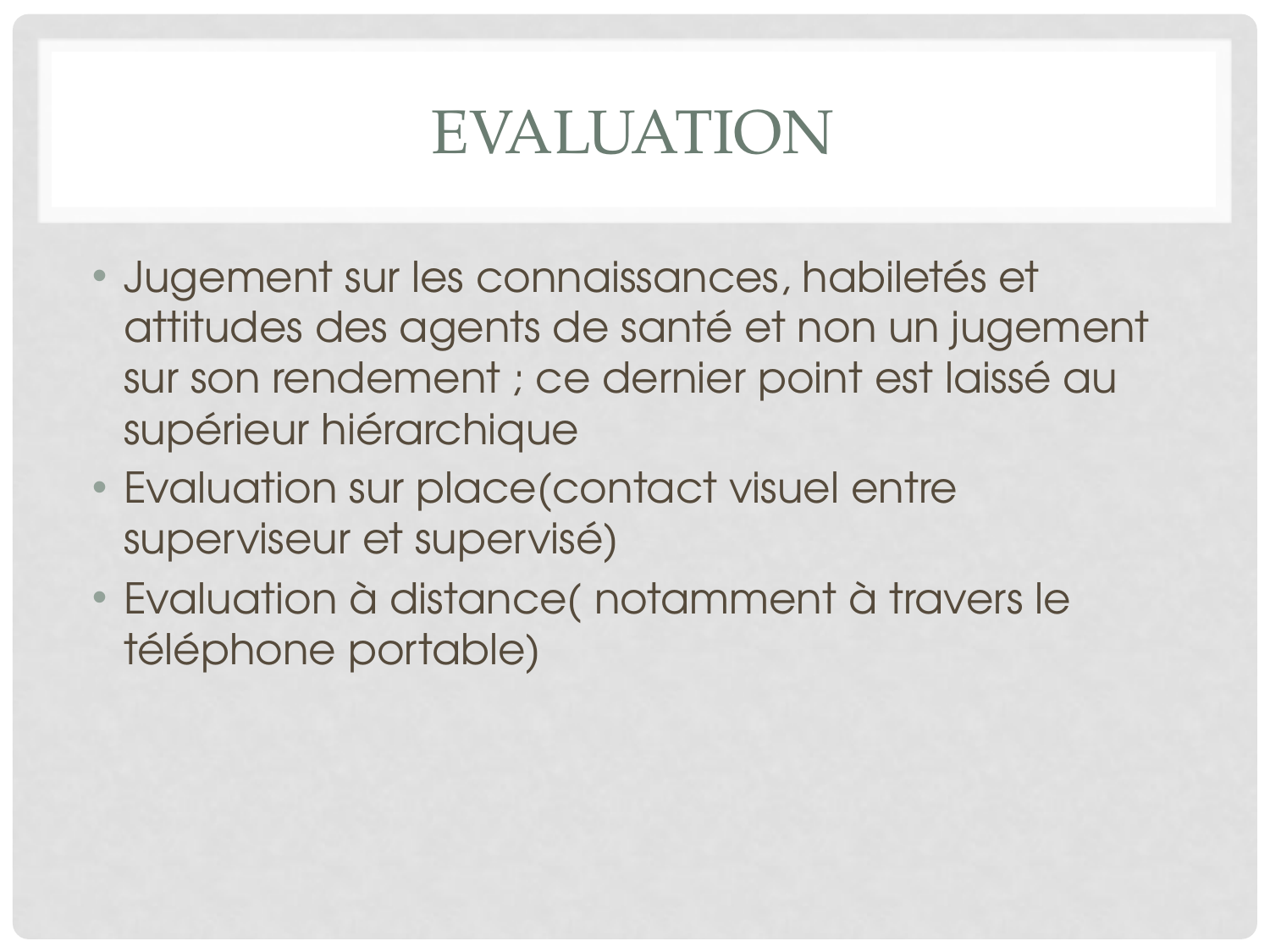

# Evaluation
Jugement sur les connaissances, habiletés et attitudes des agents de santé et non un jugement sur son rendement ; ce dernier point est laissé au supérieur hiérarchique
Evaluation sur place(contact visuel entre superviseur et supervisé)
Evaluation à distance( notamment à travers le téléphone portable)